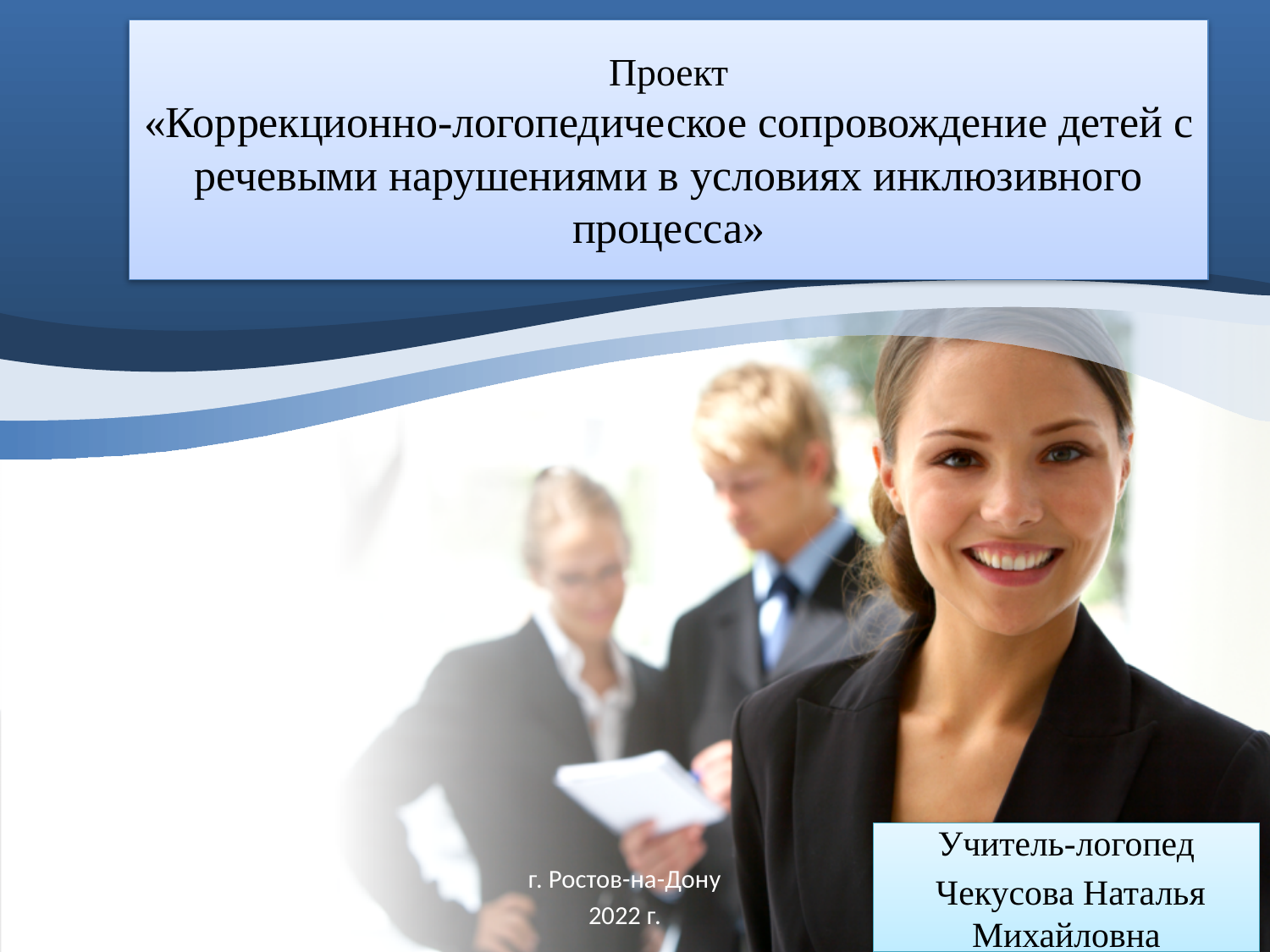

Проект
«Коррекционно-логопедическое сопровождение детей с речевыми нарушениями в условиях инклюзивного процесса»
Учитель-логопед
 Чекусова Наталья Михайловна
г. Ростов-на-Дону
2022 г.